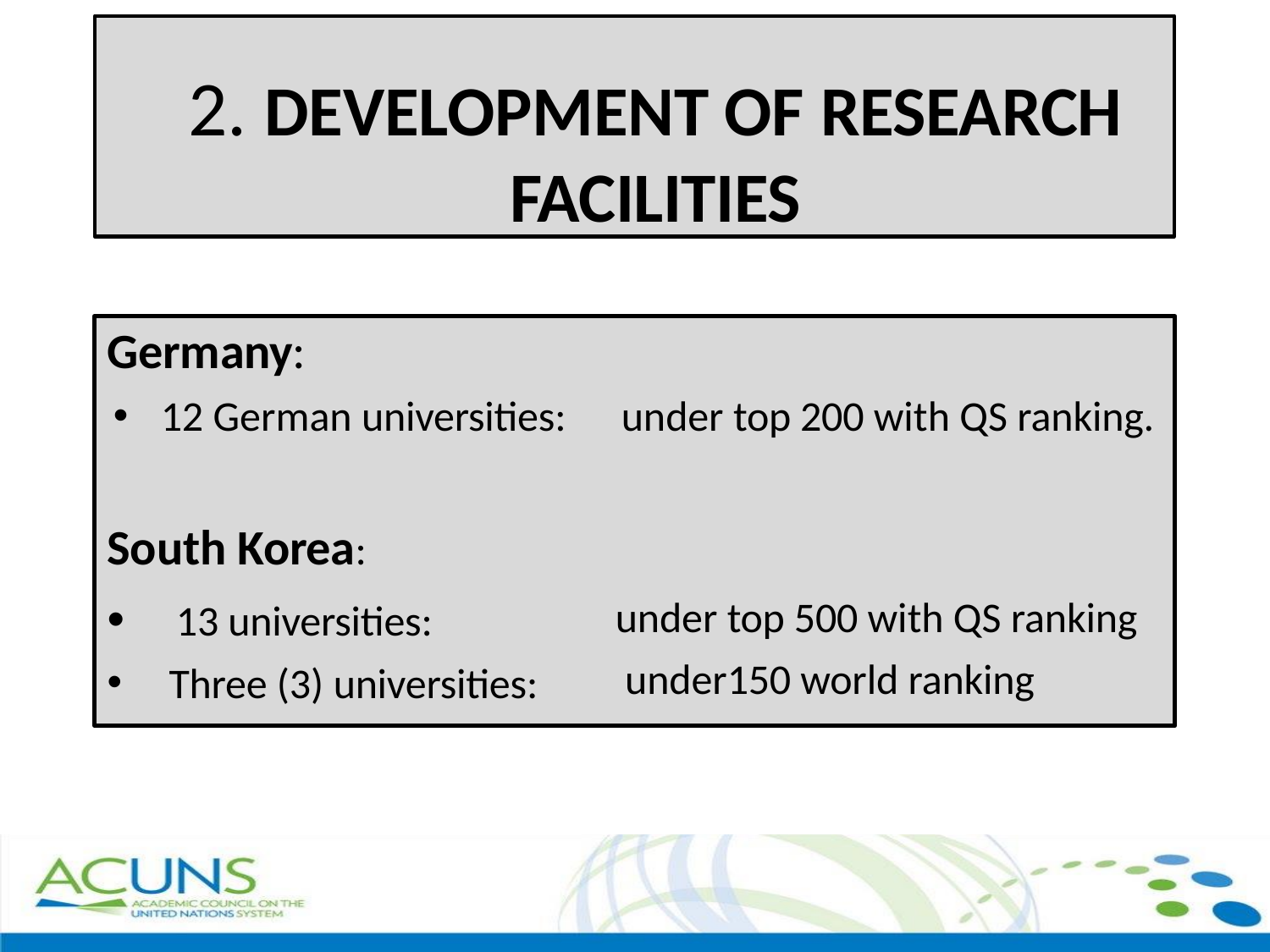

# 2. DEVELOPMENT OF RESEARCH FACILITIES
Germany:
12 German universities:

South Korea:
13 universities:
Three (3) universities:

under top 200 with QS ranking.
under top 500 with QS ranking  under150 world ranking

6